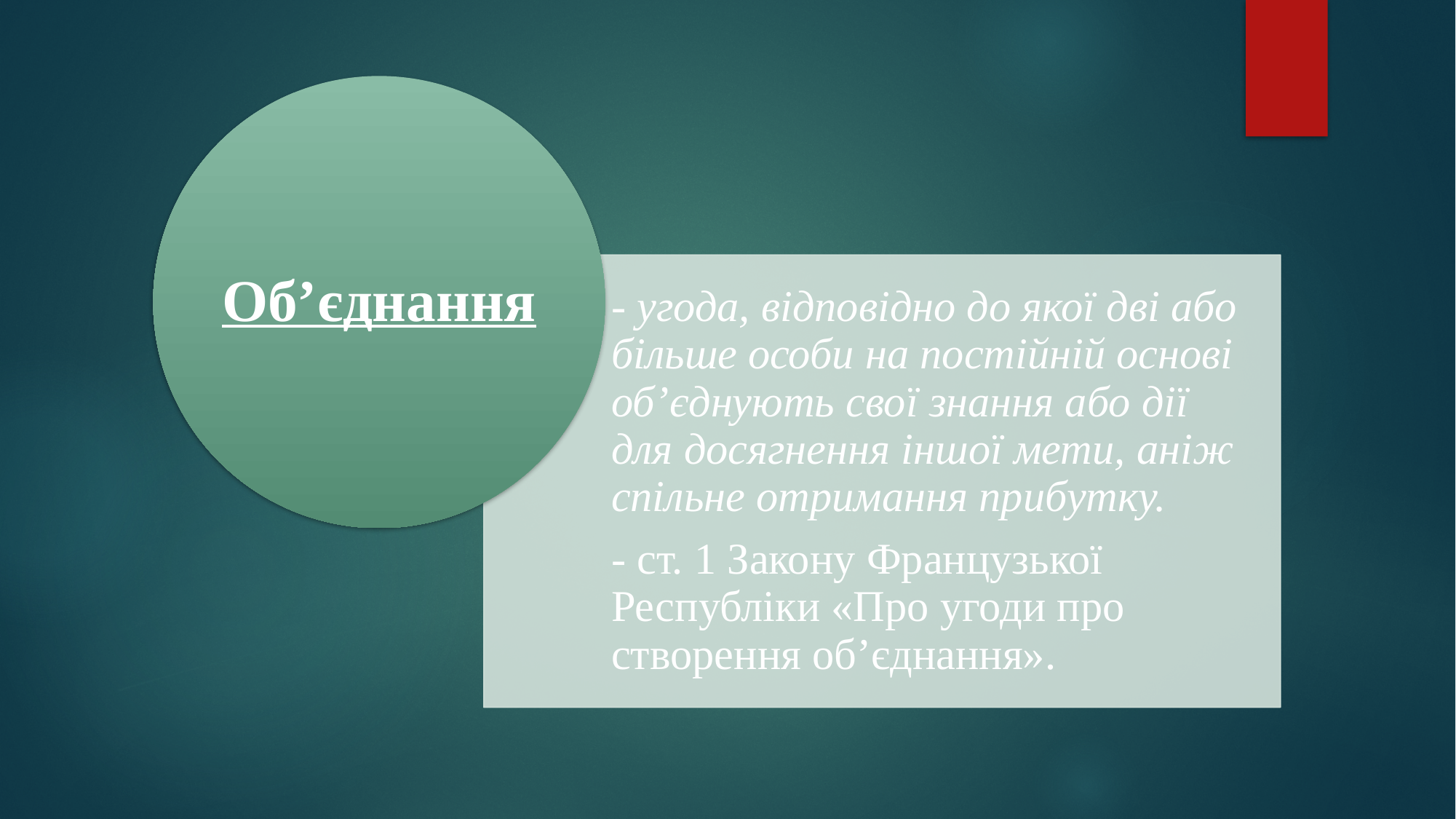

- угода, відповідно до якої дві або більше особи на постійній основі об’єднують свої знання або дії для досягнення іншої мети, аніж спільне отримання прибутку.
- ст. 1 Закону Французької Республіки «Про угоди про створення об’єднання».
Об’єднання